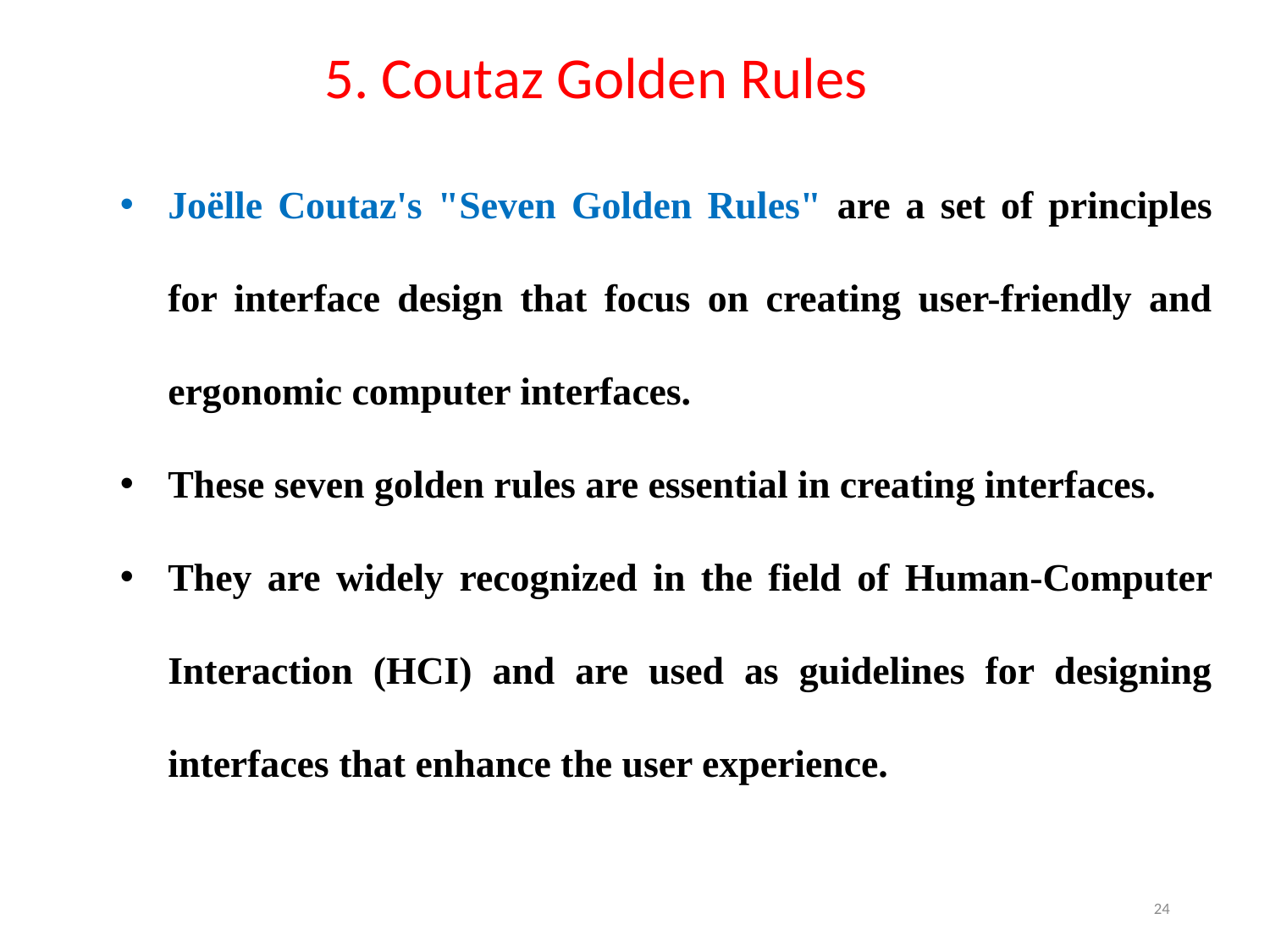

# 5. Coutaz Golden Rules

Joëlle Coutaz's "Seven Golden Rules" are a set of principles for interface design that focus on creating user-friendly and ergonomic computer interfaces.
These seven golden rules are essential in creating interfaces.
They are widely recognized in the field of Human-Computer Interaction (HCI) and are used as guidelines for designing interfaces that enhance the user experience.
24